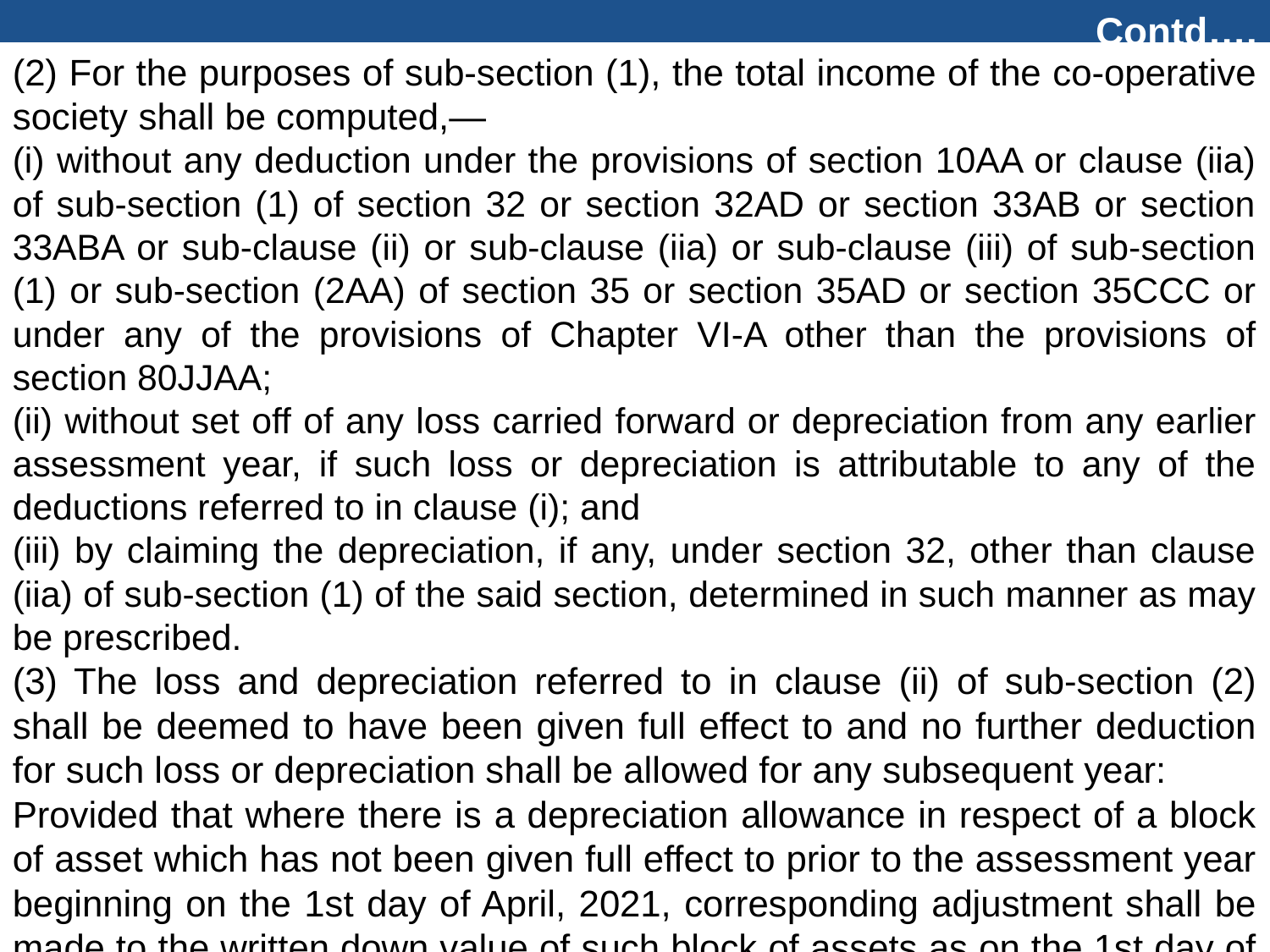

Contd….
(2) For the purposes of sub-section (1), the total income of the co-operative society shall be computed,—
(i) without any deduction under the provisions of section 10AA or clause (iia) of sub-section (1) of section 32 or section 32AD or section 33AB or section 33ABA or sub-clause (ii) or sub-clause (iia) or sub-clause (iii) of sub-section (1) or sub-section (2AA) of section 35 or section 35AD or section 35CCC or under any of the provisions of Chapter VI-A other than the provisions of section 80JJAA;
(ii) without set off of any loss carried forward or depreciation from any earlier assessment year, if such loss or depreciation is attributable to any of the deductions referred to in clause (i); and
(iii) by claiming the depreciation, if any, under section 32, other than clause (iia) of sub-section (1) of the said section, determined in such manner as may be prescribed.
(3) The loss and depreciation referred to in clause (ii) of sub-section (2) shall be deemed to have been given full effect to and no further deduction for such loss or depreciation shall be allowed for any subsequent year:
Provided that where there is a depreciation allowance in respect of a block of asset which has not been given full effect to prior to the assessment year beginning on the 1st day of April, 2021, corresponding adjustment shall be made to the written down value of such block of assets as on the 1st day of April, 2020 in such manner as may be prescribed, if the option under sub-section (5) is exercised for a previous year relevant to the assessment year beginning on the 1st day of April, 2021.

44